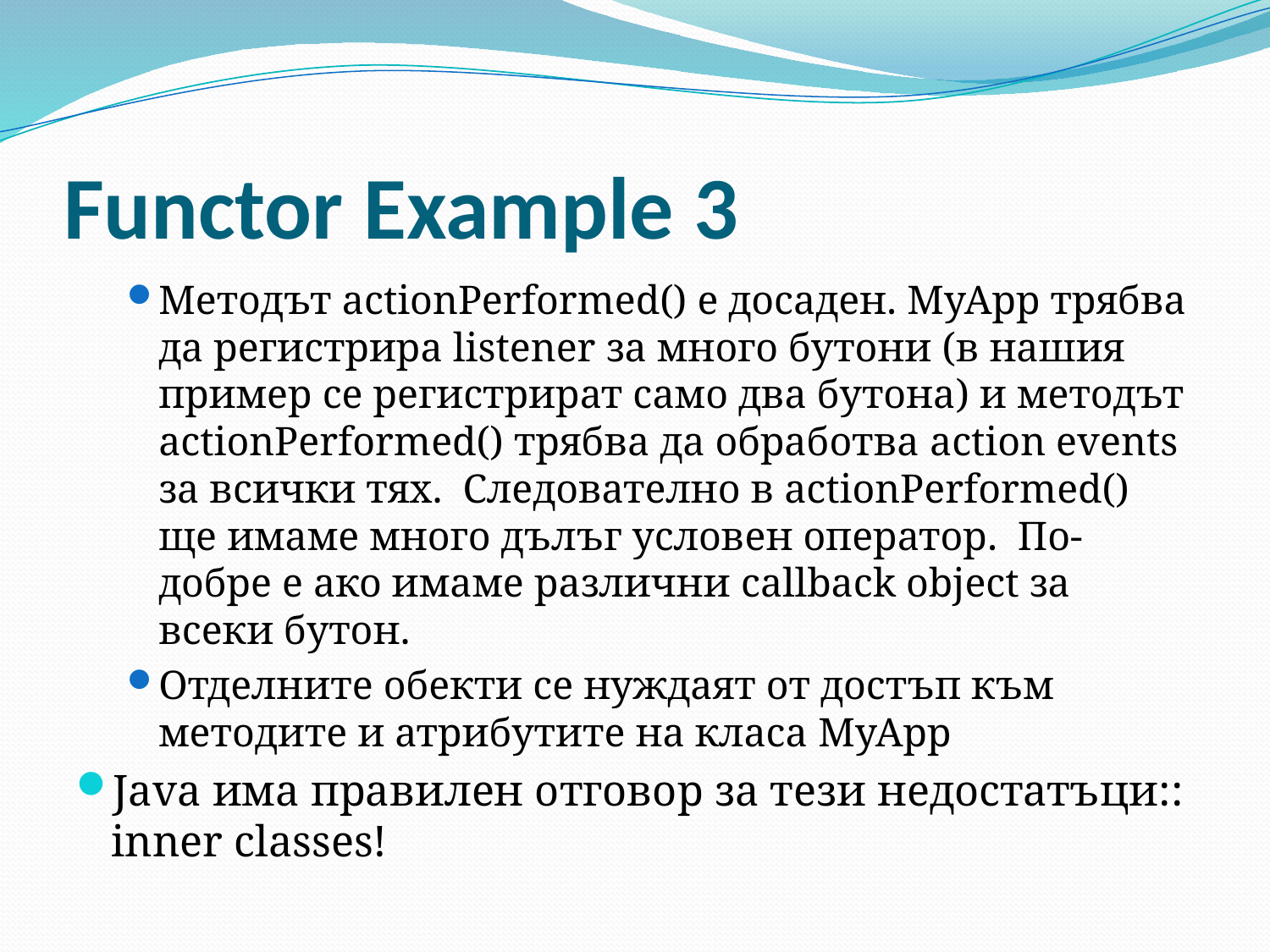

# Functor Example 3
Методът actionPerformed() е досаден. MyApp трябва да регистрира listener за много бутони (в нашия пример се регистрират само два бутона) и методът actionPerformed() трябва да обработва action events за всички тях.  Следователно в actionPerformed() ще имаме много дълъг условен оператор.  По-добре е ако имаме различни callback object за всеки бутон.
Отделните обекти се нуждаят от достъп към методите и атрибутите на класа MyApp
Java има правилен отговор за тези недостатъци:: inner classes!